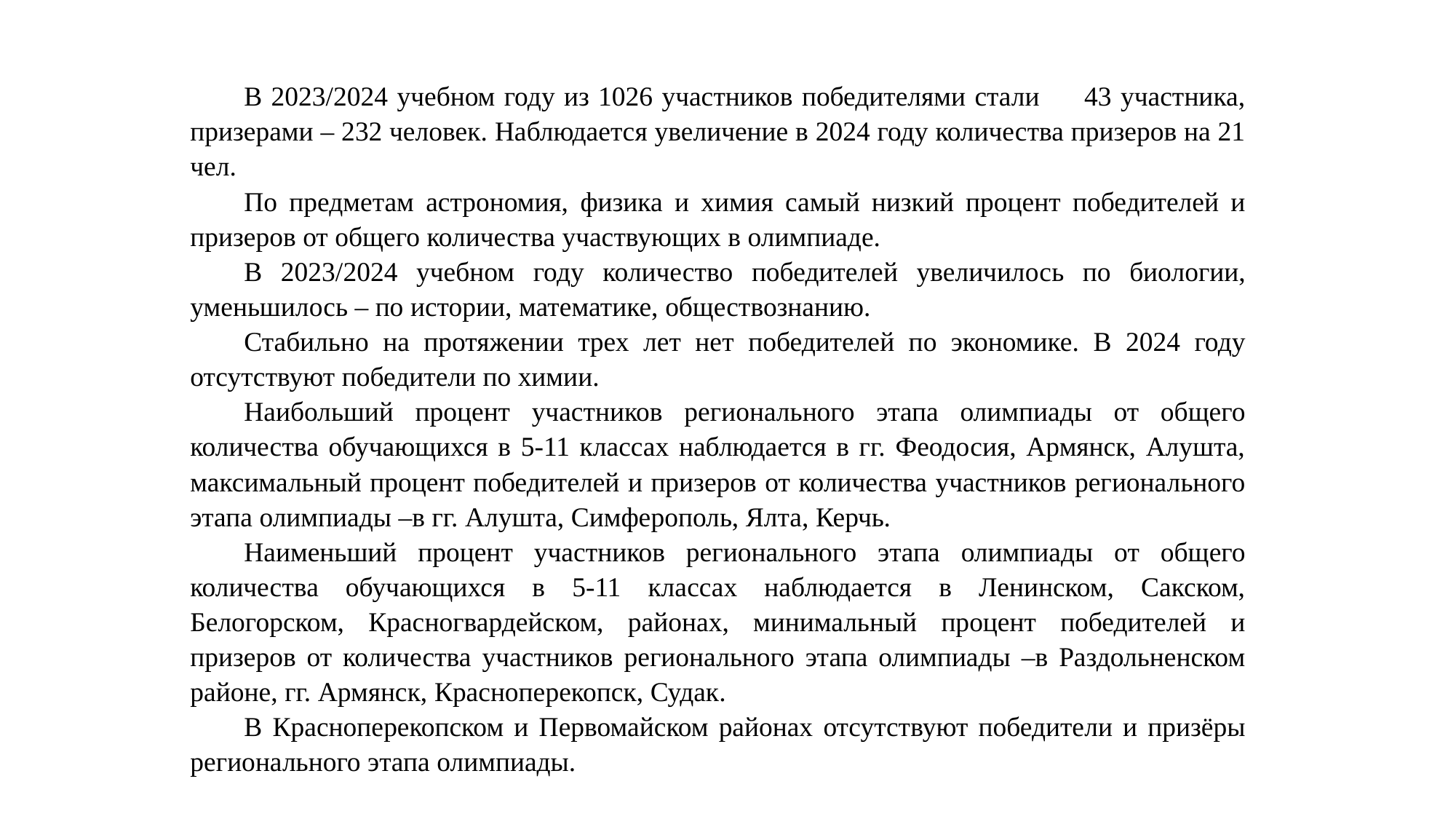

В 2023/2024 учебном году из 1026 участников победителями стали     43 участника, призерами – 232 человек. Наблюдается увеличение в 2024 году количества призеров на 21 чел.
По предметам астрономия, физика и химия самый низкий процент победителей и призеров от общего количества участвующих в олимпиаде.
В 2023/2024 учебном году количество победителей увеличилось по биологии, уменьшилось – по истории, математике, обществознанию.
Стабильно на протяжении трех лет нет победителей по экономике. В 2024 году отсутствуют победители по химии.
Наибольший процент участников регионального этапа олимпиады от общего количества обучающихся в 5-11 классах наблюдается в гг. Феодосия, Армянск, Алушта, максимальный процент победителей и призеров от количества участников регионального этапа олимпиады –в гг. Алушта, Симферополь, Ялта, Керчь.
Наименьший процент участников регионального этапа олимпиады от общего количества обучающихся в 5-11 классах наблюдается в Ленинском, Сакском, Белогорском, Красногвардейском, районах, минимальный процент победителей и призеров от количества участников регионального этапа олимпиады –в Раздольненском районе, гг. Армянск, Красноперекопск, Судак.
В Красноперекопском и Первомайском районах отсутствуют победители и призёры регионального этапа олимпиады.